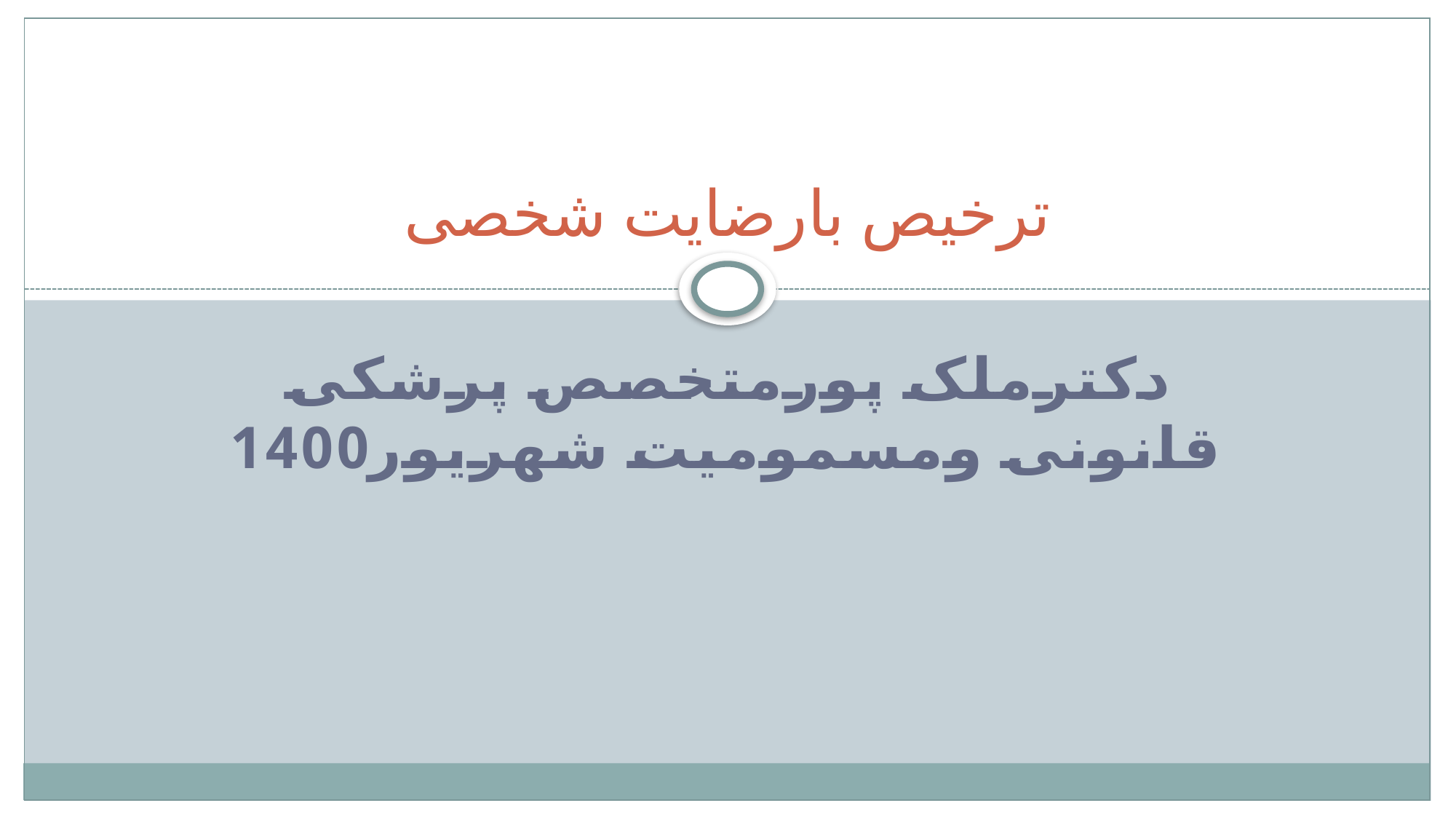

# ترخیص بارضایت شخصی
دکترملک پورمتخصص پرشکی قانونی ومسمومیت شهریور1400